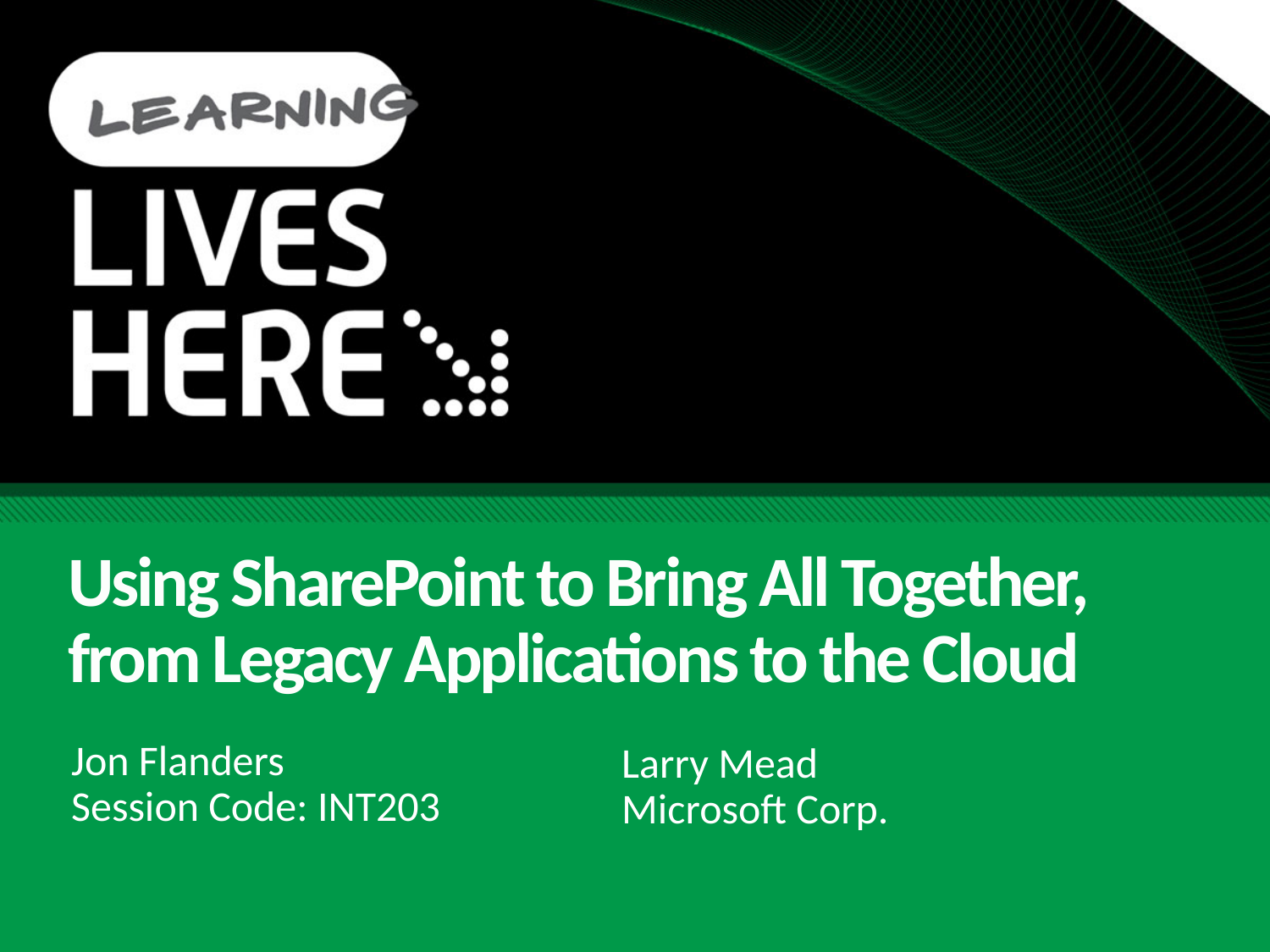

# Using SharePoint to Bring All Together, from Legacy Applications to the Cloud
Jon Flanders
Session Code: INT203
Larry Mead
Microsoft Corp.